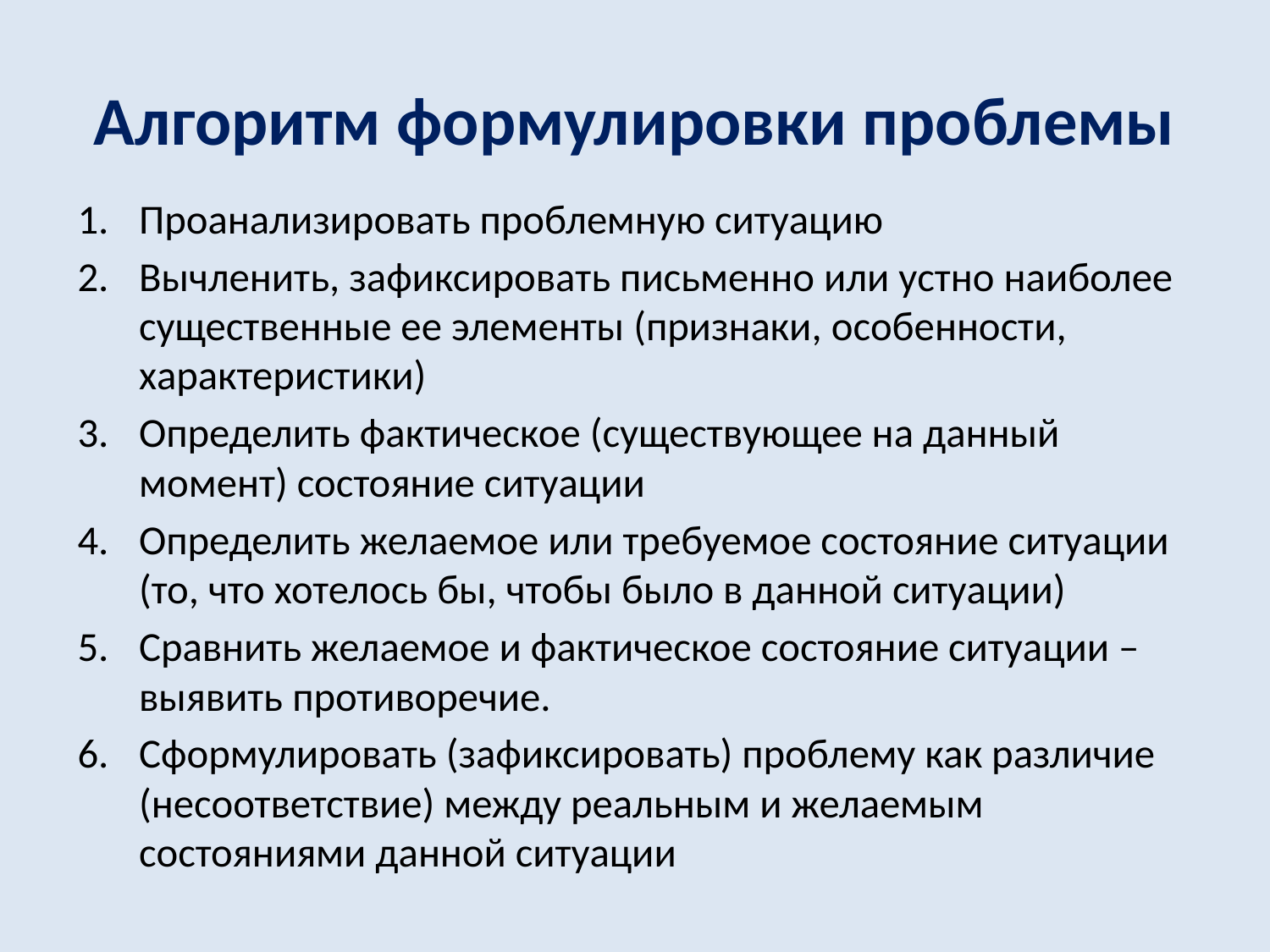

# Алгоритм формулировки проблемы
Проанализировать проблемную ситуацию
Вычленить, зафиксировать письменно или устно наиболее существенные ее элементы (признаки, особенности, характеристики)
Определить фактическое (существующее на данный момент) состояние ситуации
Определить желаемое или требуемое состояние ситуации (то, что хотелось бы, чтобы было в данной ситуации)
Сравнить желаемое и фактическое состояние ситуации – выявить противоречие.
Сформулировать (зафиксировать) проблему как различие (несоответствие) между реальным и желаемым состояниями данной ситуации